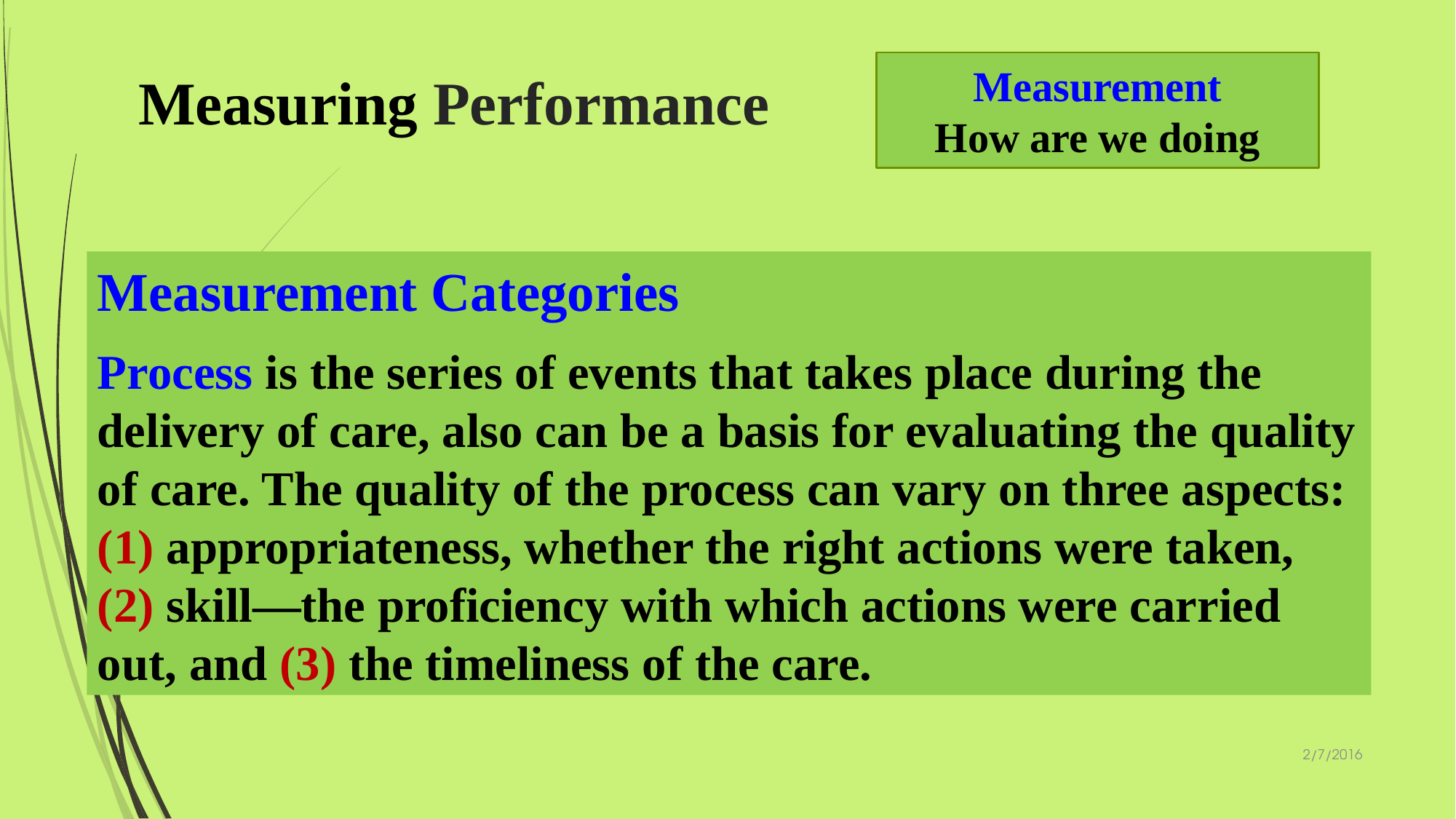

# Measuring Performance
Measurement
How are we doing

Measurement Categories
Process is the series of events that takes place during the delivery of care, also can be a basis for evaluating the quality of care. The quality of the process can vary on three aspects: (1) appropriateness, whether the right actions were taken, (2) skill—the proficiency with which actions were carried out, and (3) the timeliness of the care.
2/7/2016
Mohammed Alnaif Ph.D.